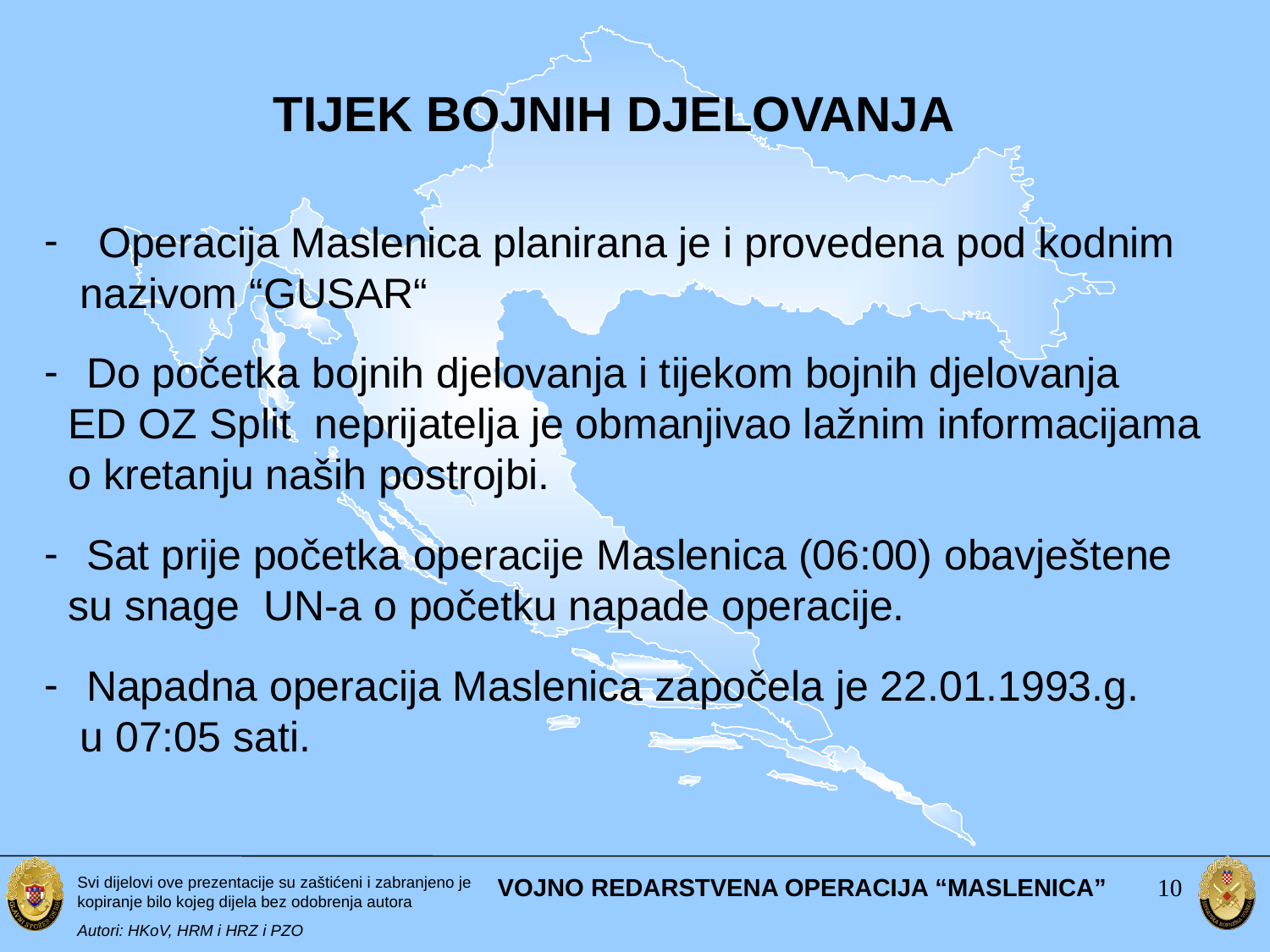

TIJEK BOJNIH DJELOVANJA

  Operacija Maslenica planirana je i provedena pod kodnim
   nazivom “GUSAR“

 Do početka bojnih djelovanja i tijekom bojnih djelovanja
  ED OZ Split  neprijatelja je obmanjivao lažnim informacijama
  o kretanju naših postrojbi.

 Sat prije početka operacije Maslenica (06:00) obavještene
  su snage  UN-a o početku napade operacije.

 Napadna operacija Maslenica započela je 22.01.1993.g.
   u 07:05 sati.
VOJNO REDARSTVENA OPERACIJA “MASLENICA”